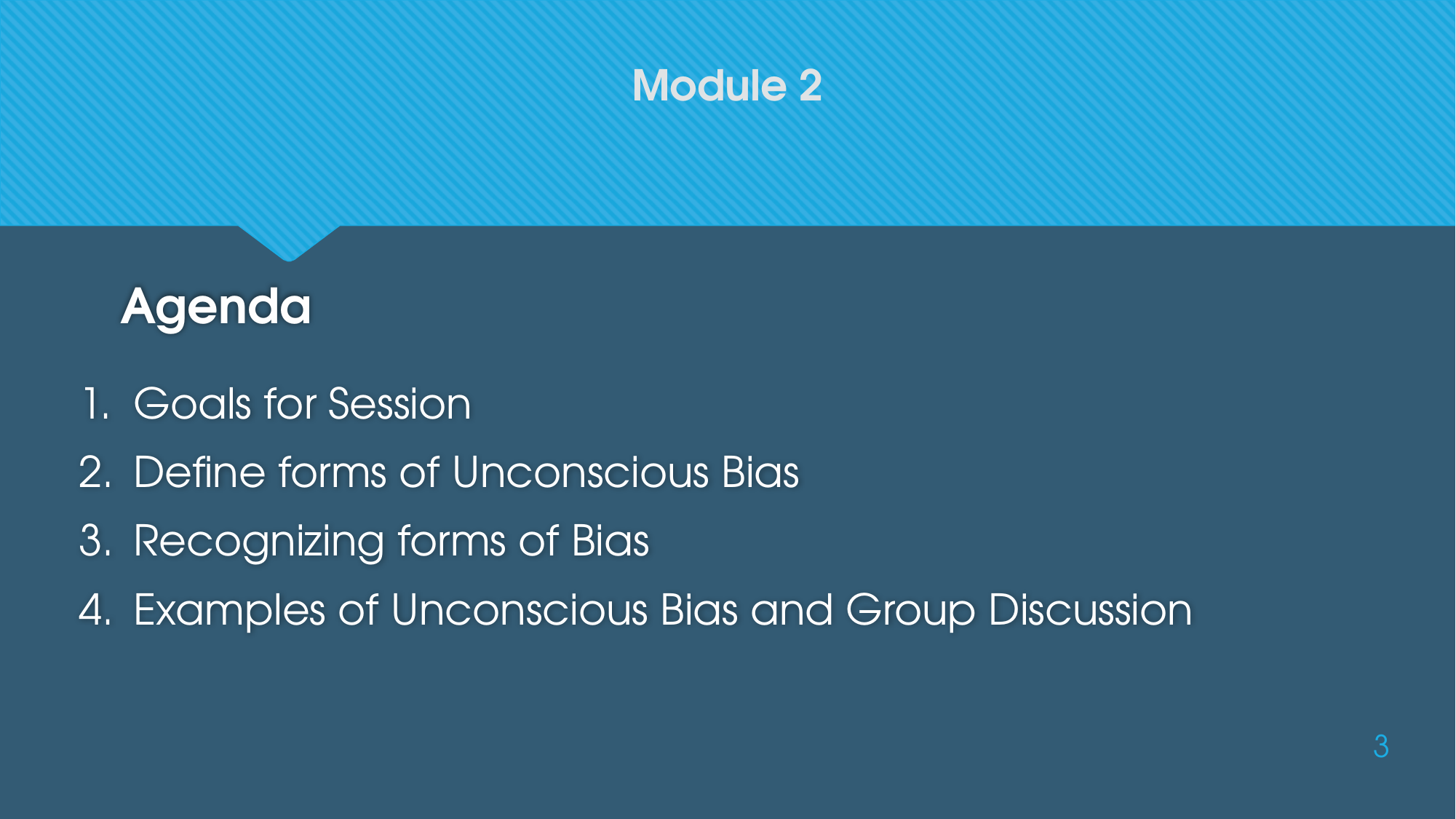

Module 2
# Agenda
Goals for Session
Define forms of Unconscious Bias
Recognizing forms of Bias
Examples of Unconscious Bias and Group Discussion

3